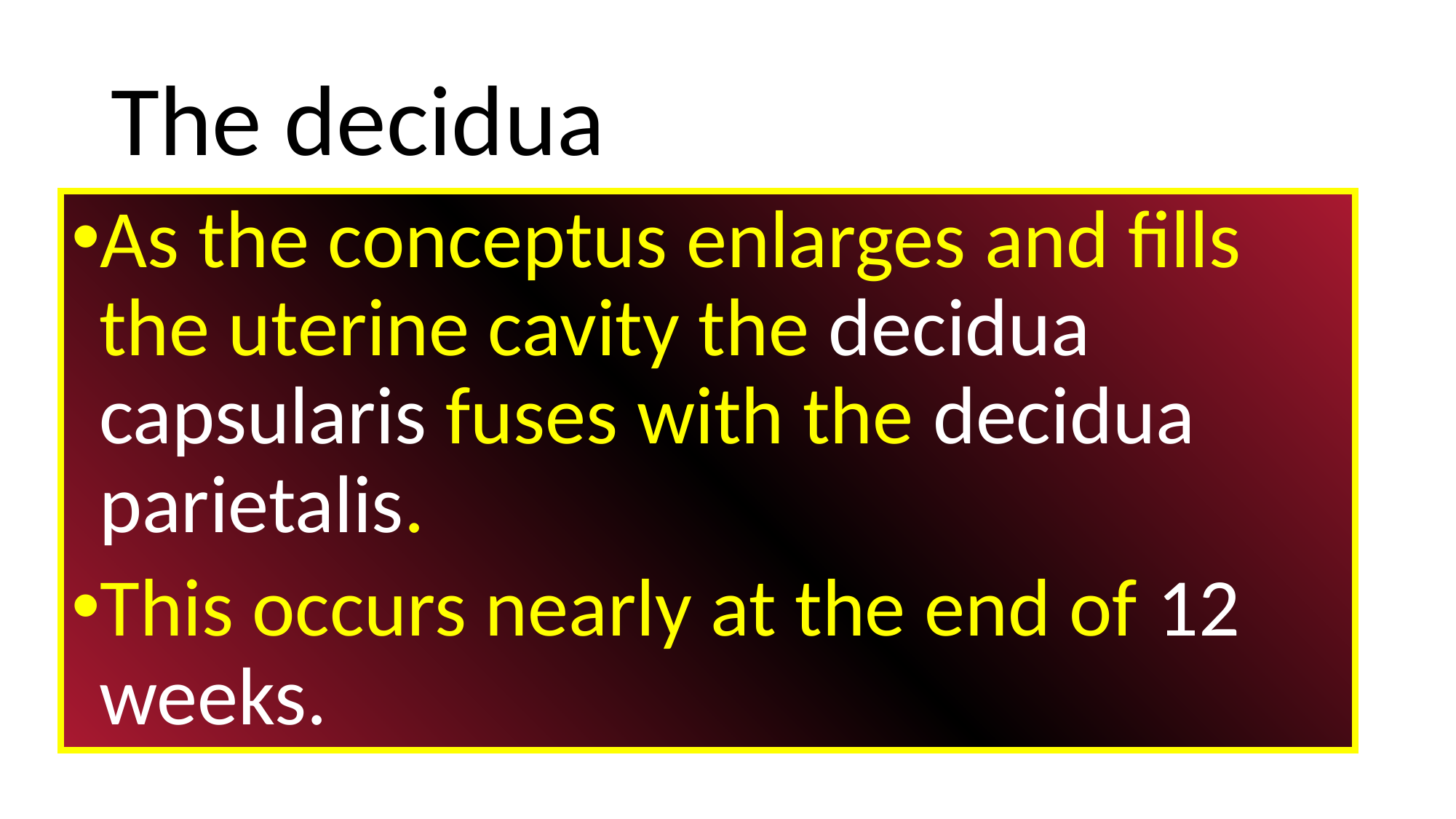

# The decidua
As the conceptus enlarges and fills the uterine cavity the decidua capsularis fuses with the decidua parietalis.
This occurs nearly at the end of 12 weeks.